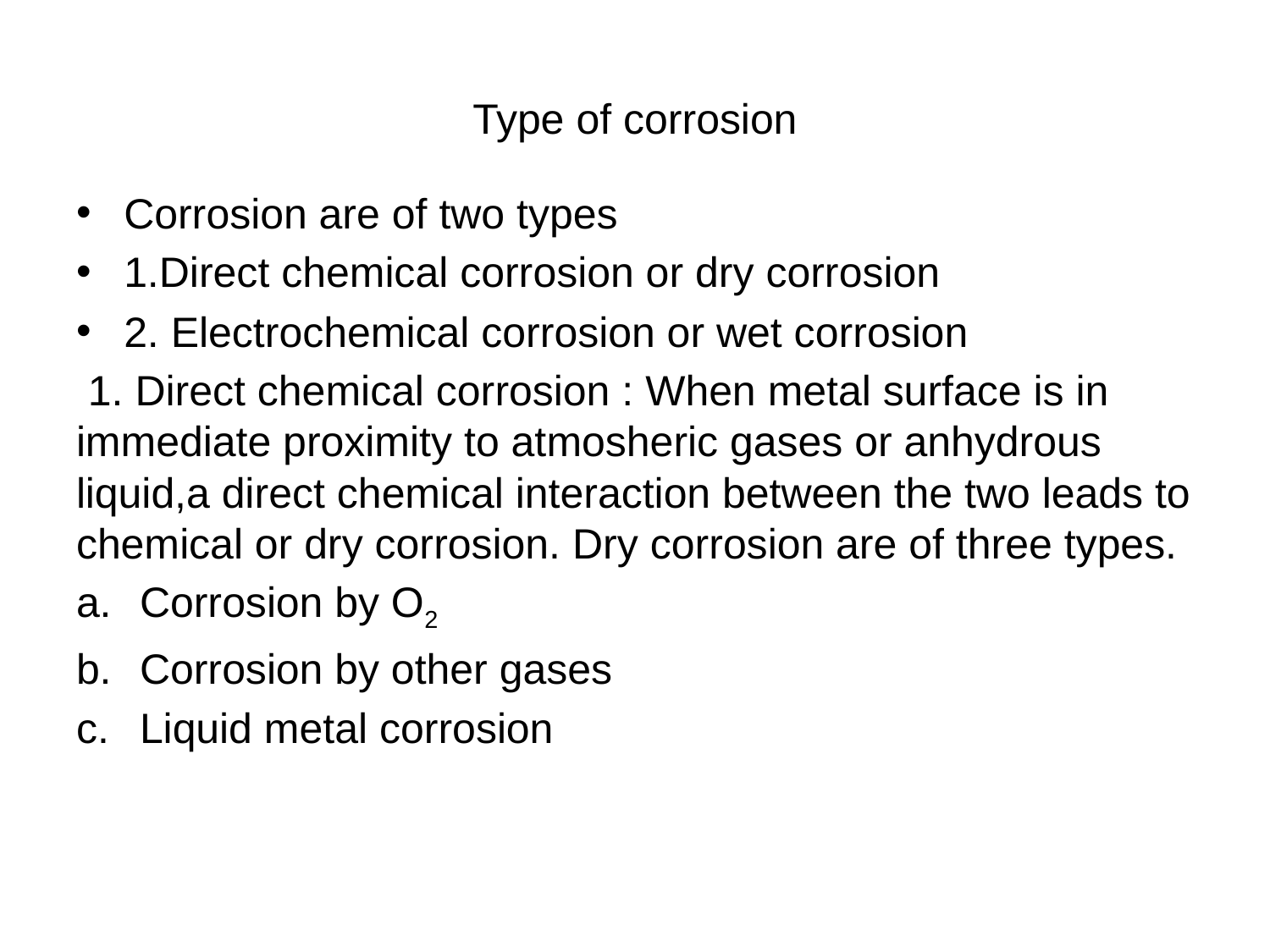

# Type of corrosion
Corrosion are of two types
1.Direct chemical corrosion or dry corrosion
2. Electrochemical corrosion or wet corrosion
 1. Direct chemical corrosion : When metal surface is in immediate proximity to atmosheric gases or anhydrous liquid,a direct chemical interaction between the two leads to chemical or dry corrosion. Dry corrosion are of three types.
Corrosion by O2
Corrosion by other gases
Liquid metal corrosion